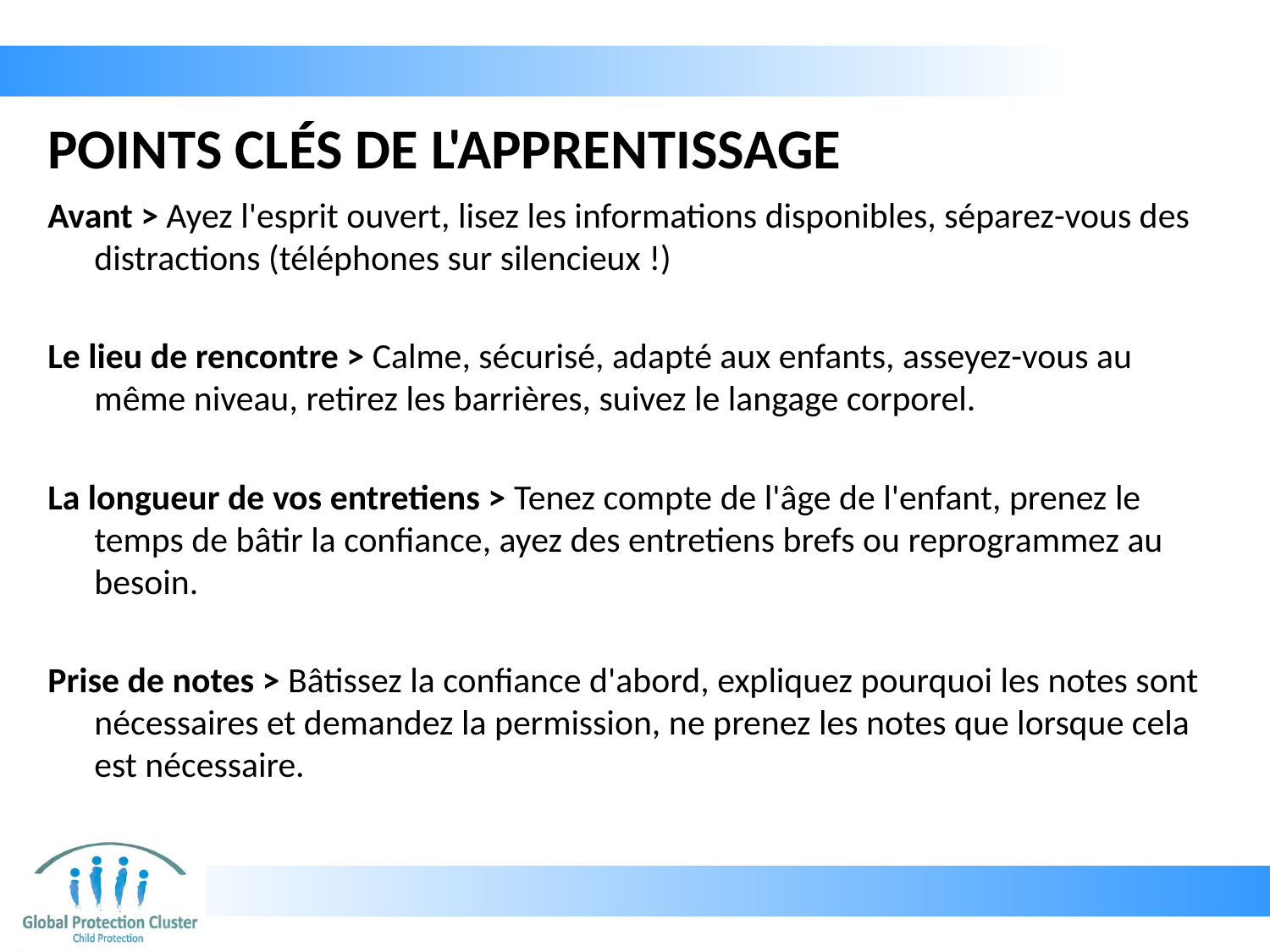

# POINTS CLÉS DE L'APPRENTISSAGE
Avant > Ayez l'esprit ouvert, lisez les informations disponibles, séparez-vous des distractions (téléphones sur silencieux !)

Le lieu de rencontre > Calme, sécurisé, adapté aux enfants, asseyez-vous au même niveau, retirez les barrières, suivez le langage corporel.

La longueur de vos entretiens > Tenez compte de l'âge de l'enfant, prenez le temps de bâtir la confiance, ayez des entretiens brefs ou reprogrammez au besoin.

Prise de notes > Bâtissez la confiance d'abord, expliquez pourquoi les notes sont nécessaires et demandez la permission, ne prenez les notes que lorsque cela est nécessaire.